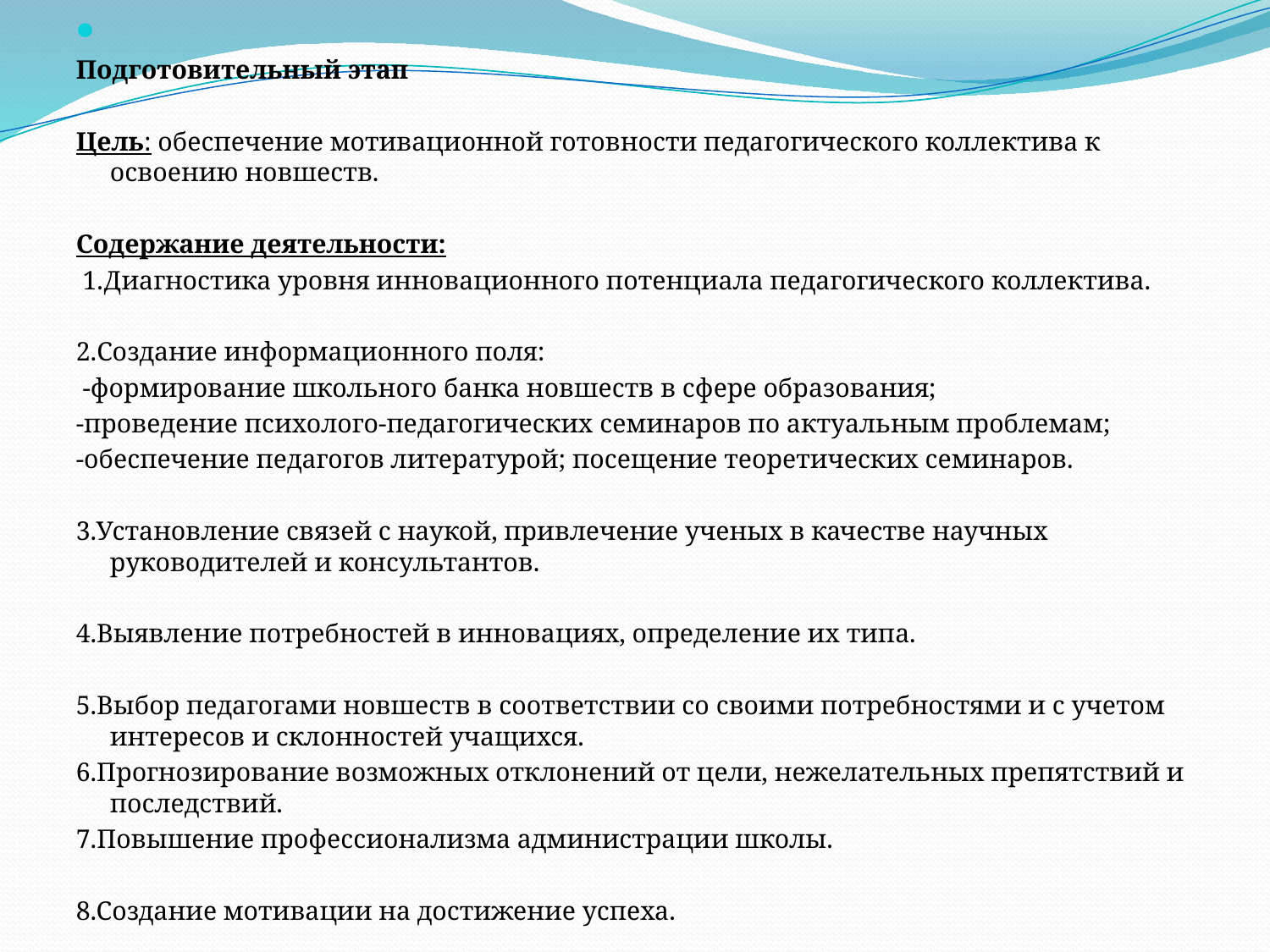

Подготовительный этап

Цель: обеспечение мотивационной готовности педагогического коллектива к освоению новшеств.

Содержание деятельности:
 1.Диагностика уровня инновационного потенциала педагогического коллектива.

2.Создание информационного поля:
 -формирование школьного банка новшеств в сфере образования;
-проведение психолого-педагогических семинаров по актуальным проблемам;
-обеспечение педагогов литературой; посещение теоретических семинаров.

3.Установление связей с наукой, привлечение ученых в качестве научных руководителей и консультантов.

4.Выявление потребностей в инновациях, определение их типа.

5.Выбор педагогами новшеств в соответствии со своими потребностями и с учетом интересов и склонностей учащихся.
6.Прогнозирование возможных отклонений от цели, нежелательных препятствий и последствий.
7.Повышение профессионализма администрации школы.

8.Создание мотивации на достижение успеха.

#